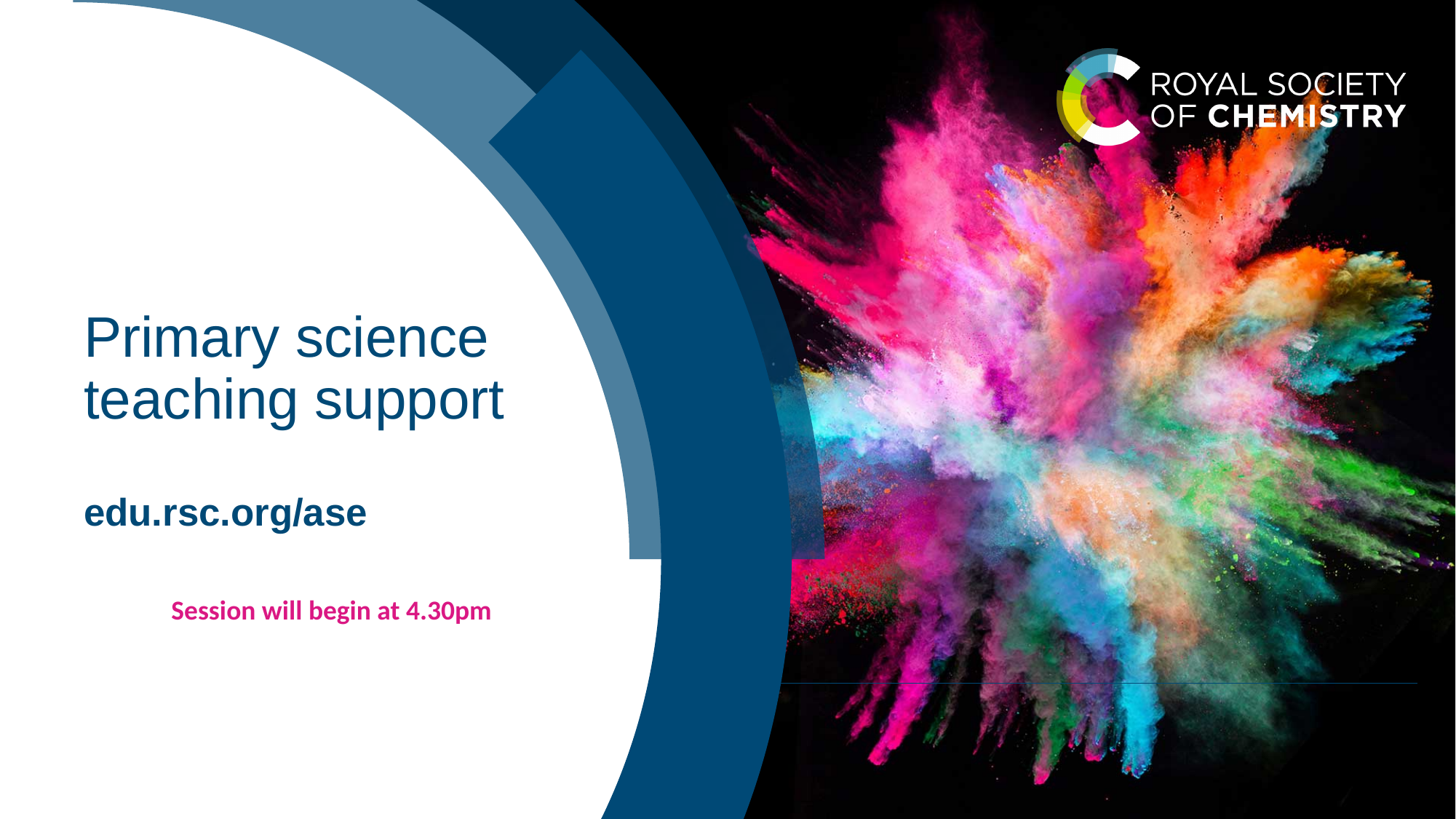

# Primary science teaching support edu.rsc.org/ase
Session will begin at 4.30pm